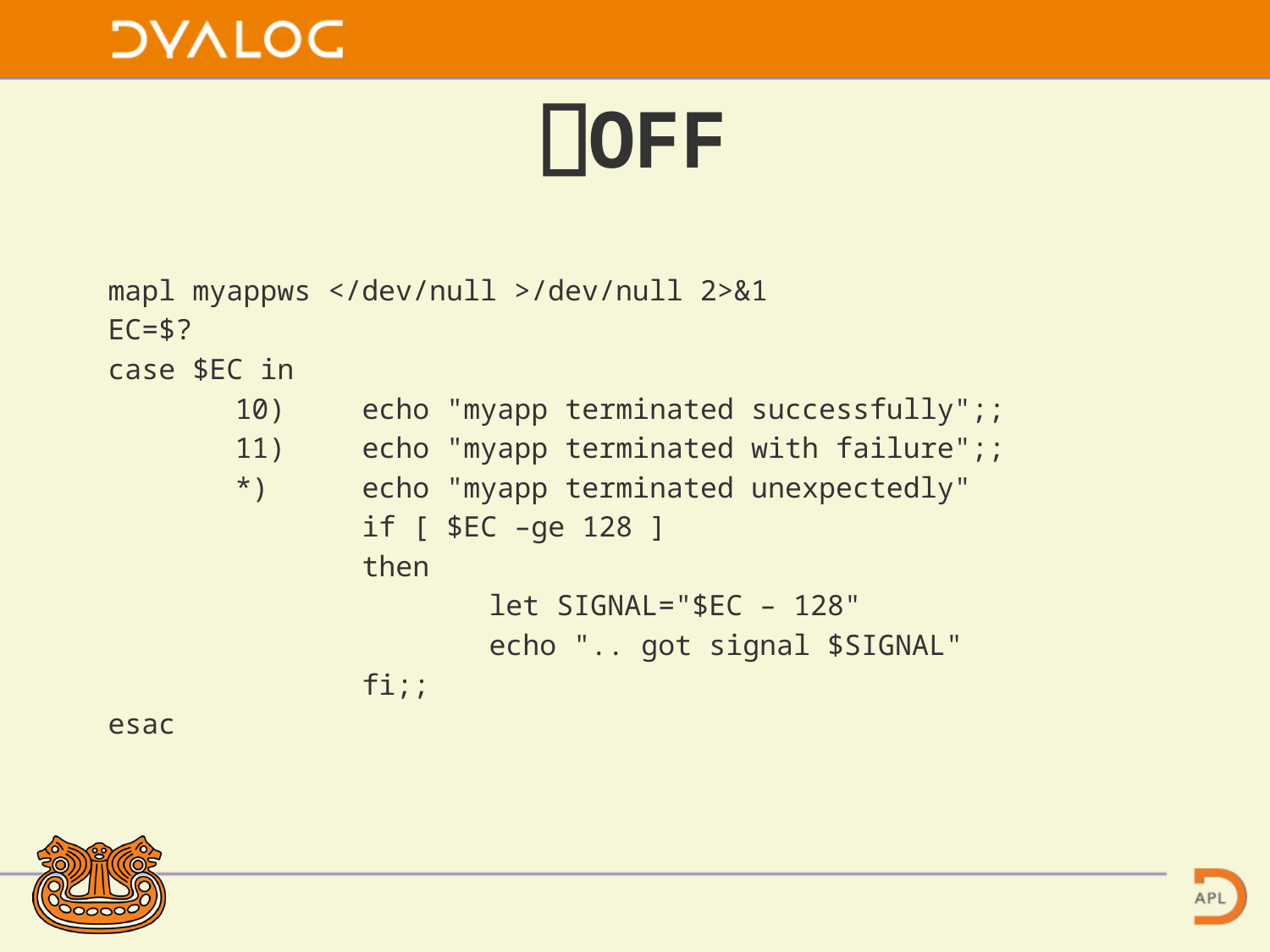

# ⎕OFF
mapl myappws </dev/null >/dev/null 2>&1
EC=$?
case $EC in
	10)	echo "myapp terminated successfully";;
	11)	echo "myapp terminated with failure";;
	*)	echo "myapp terminated unexpectedly"
		if [ $EC –ge 128 ]
		then
			let SIGNAL="$EC – 128"
			echo ".. got signal $SIGNAL"
		fi;;
esac